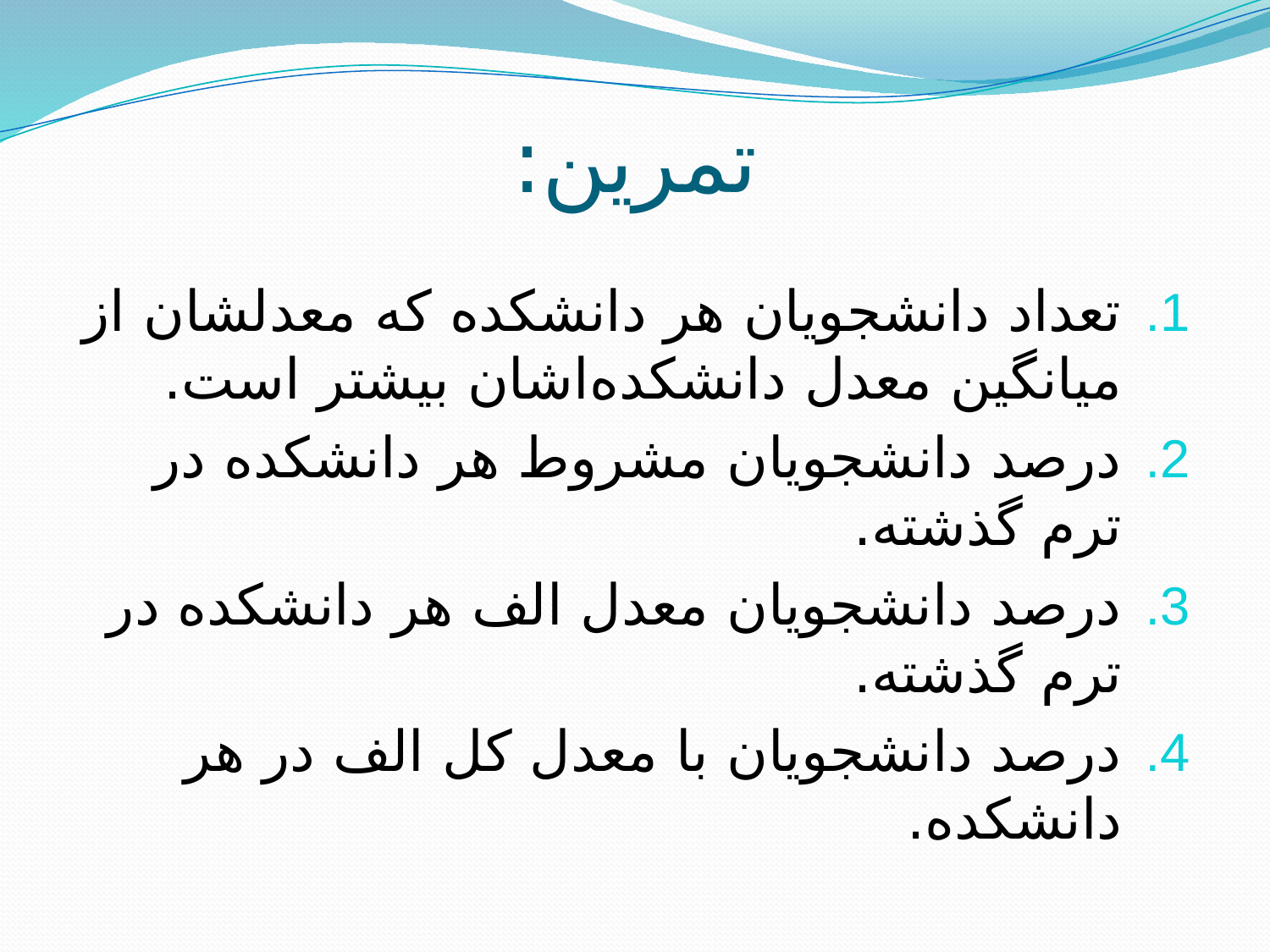

# تمرين:
تعداد دانشجويان هر دانشکده که معدلشان از ميانگين معدل دانشکده‌اشان بيشتر است.
درصد دانشجويان مشروط هر دانشکده در ترم گذشته.
درصد دانشجويان معدل الف هر دانشکده در ترم گذشته.
درصد دانشجويان با معدل کل الف در هر دانشکده.